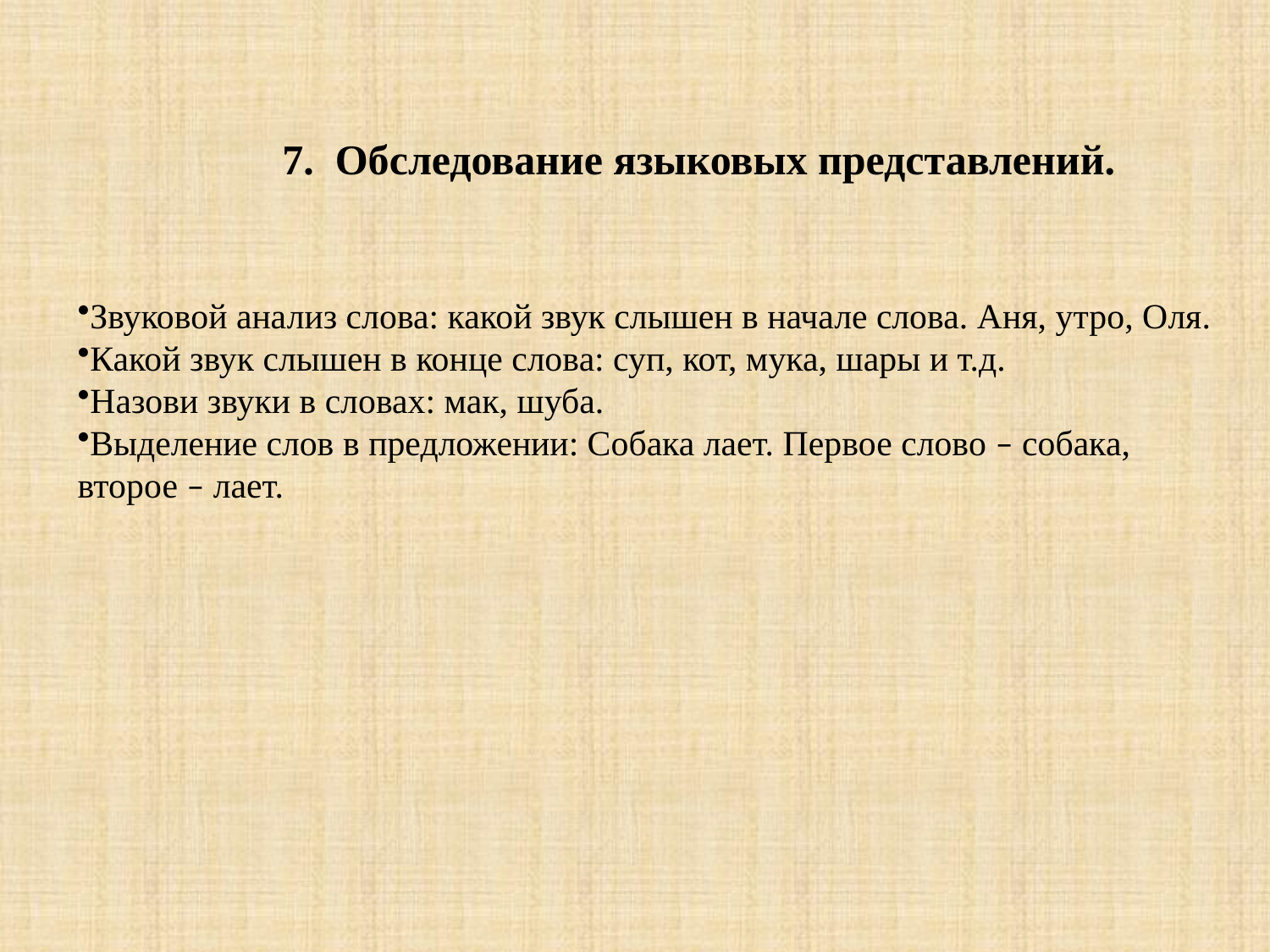

7.  Обследование языковых представлений.
Звуковой анализ слова: какой звук слышен в начале слова. Аня, утро, Оля.
Какой звук слышен в конце слова: суп, кот, мука, шары и т.д.
Назови звуки в словах: мак, шуба.
Выделение слов в предложении: Собака лает. Первое слово – собака, второе – лает.